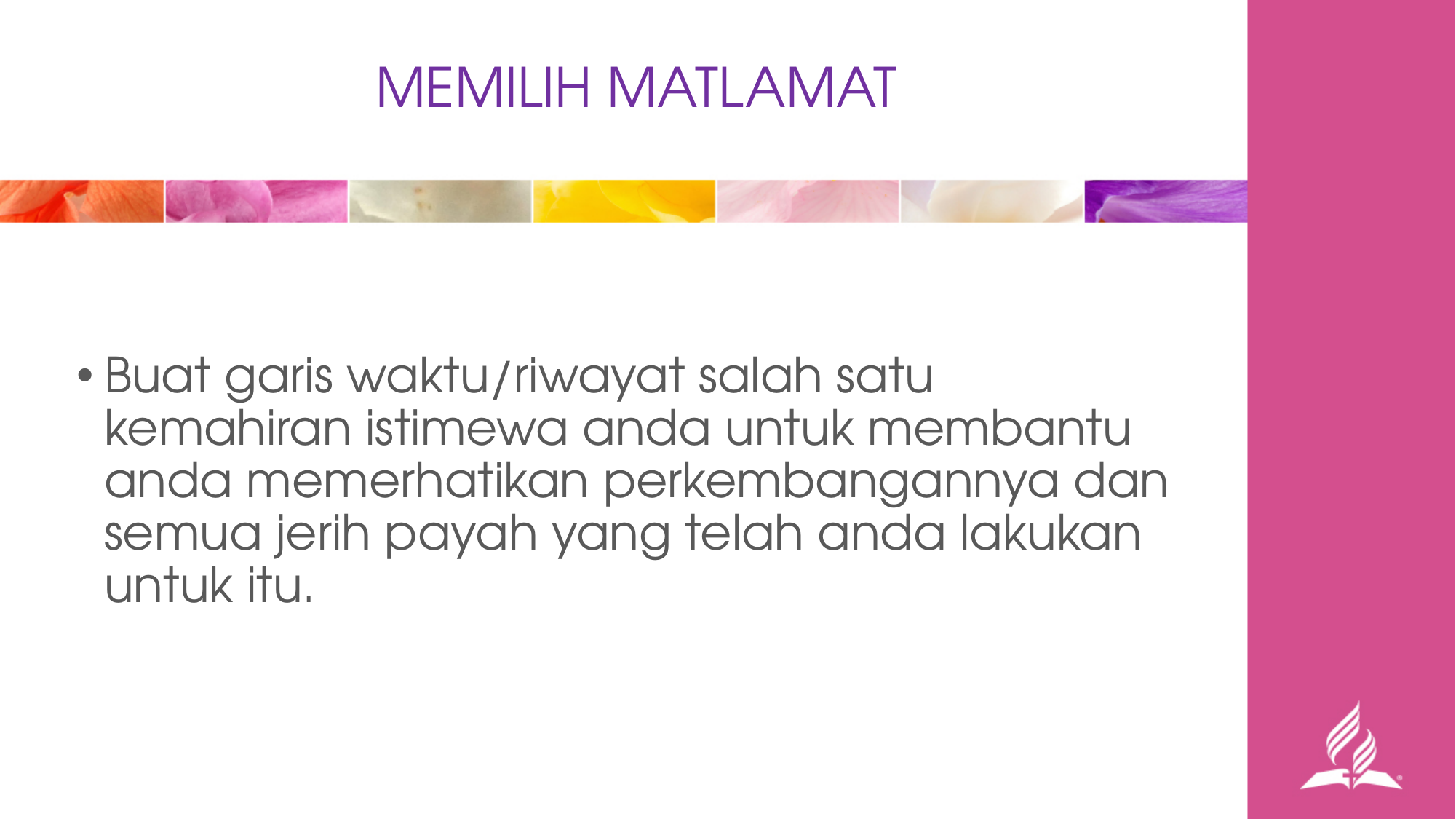

MEMILIH MATLAMAT
Buat garis waktu/riwayat salah satu kemahiran istimewa anda untuk membantu anda memerhatikan perkembangannya dan semua jerih payah yang telah anda lakukan untuk itu.